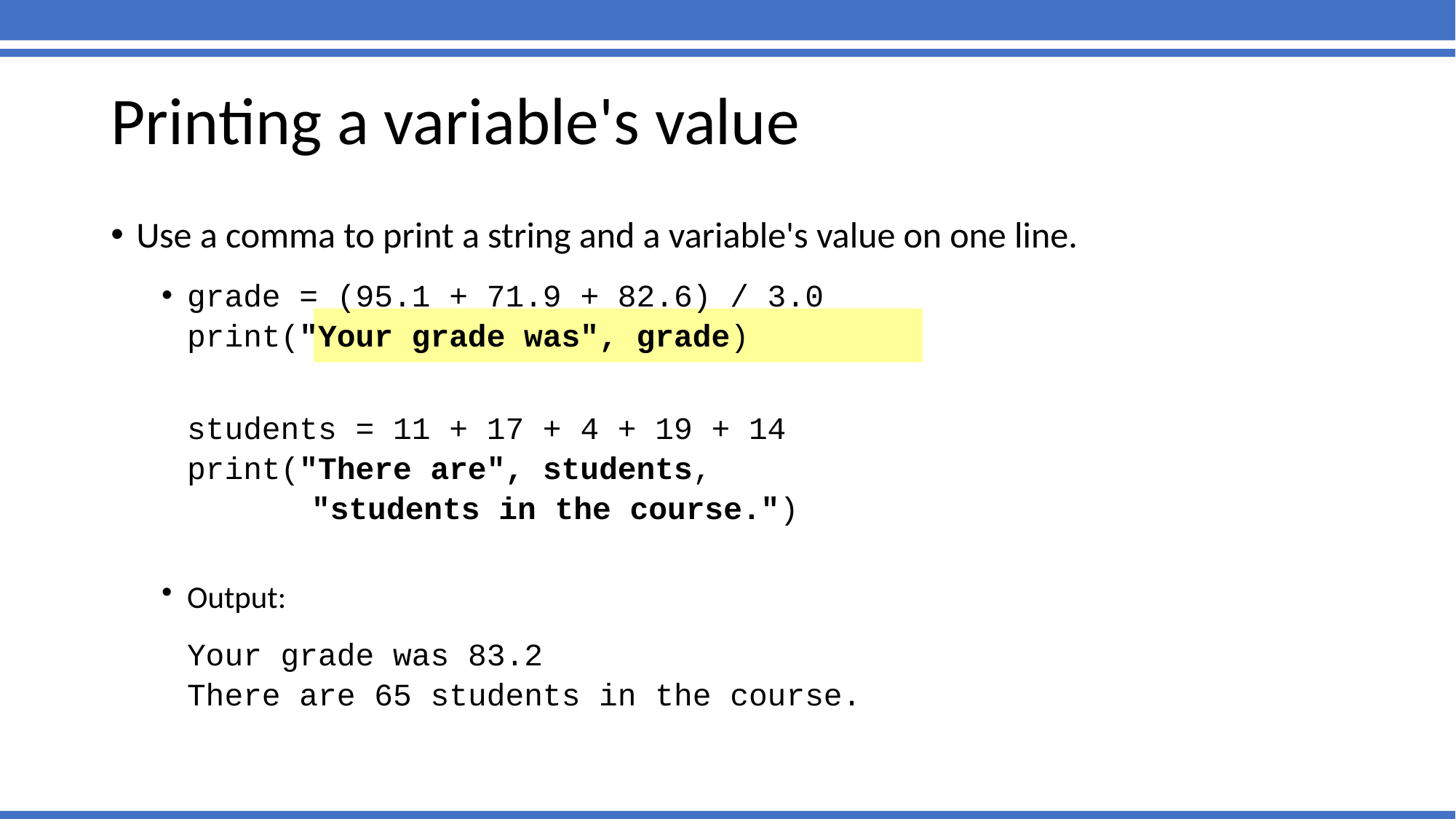

Printing a variable's value
Use a comma to print a string and a variable's value on one line.

grade = (95.1 + 71.9 + 82.6) / 3.0
	print("Your grade was", grade)

	students = 11 + 17 + 4 + 19 + 14
	print("There are", students,
        "students in the course.")

Output:

	Your grade was 83.2
	There are 65 students in the course.